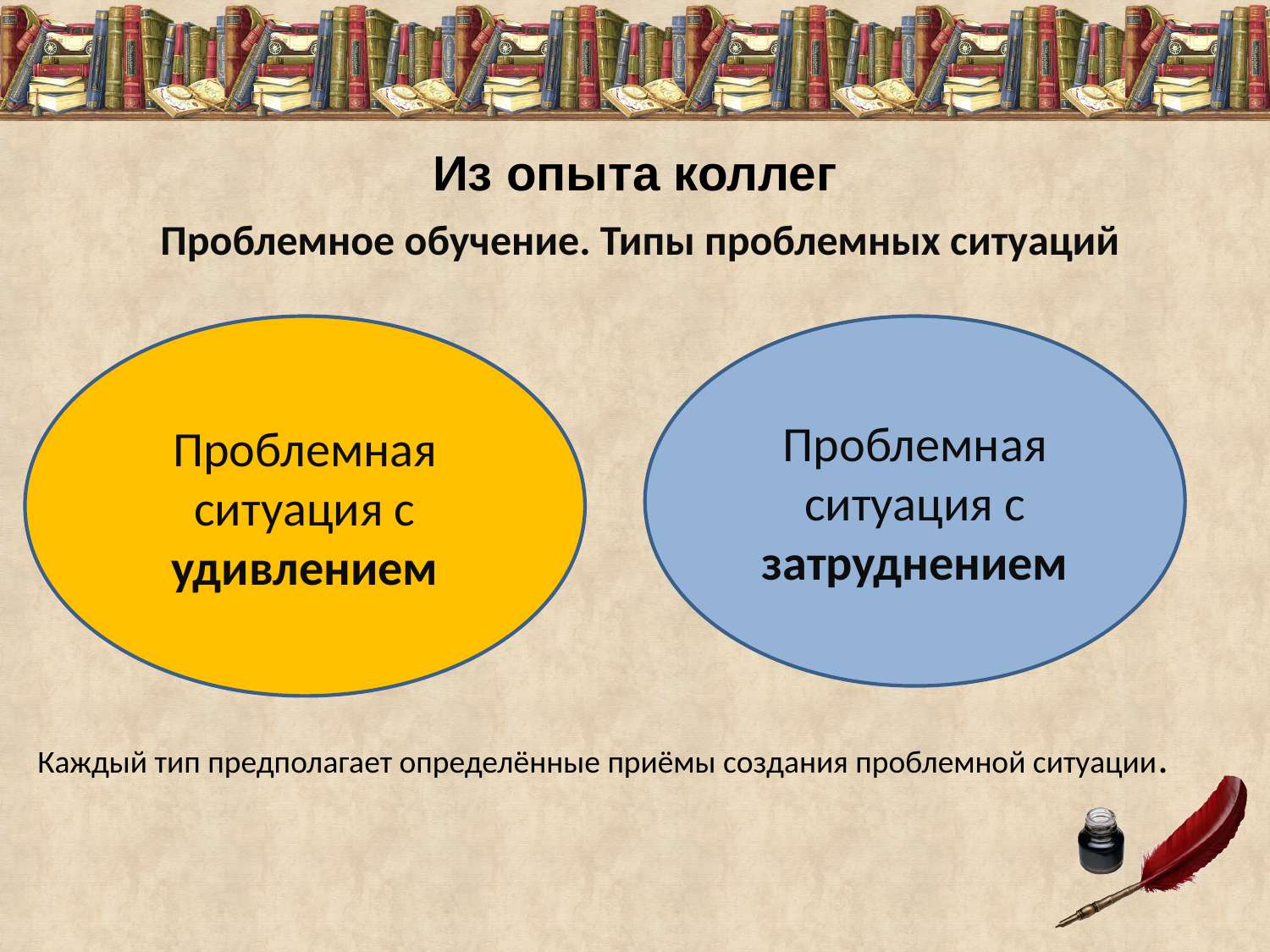

# Из опыта коллег
Проблемное обучение. Типы проблемных ситуаций

Каждый тип предполагает определённые приёмы создания проблемной ситуации.
Проблемная ситуация с удивлением
Проблемная ситуация с затруднением